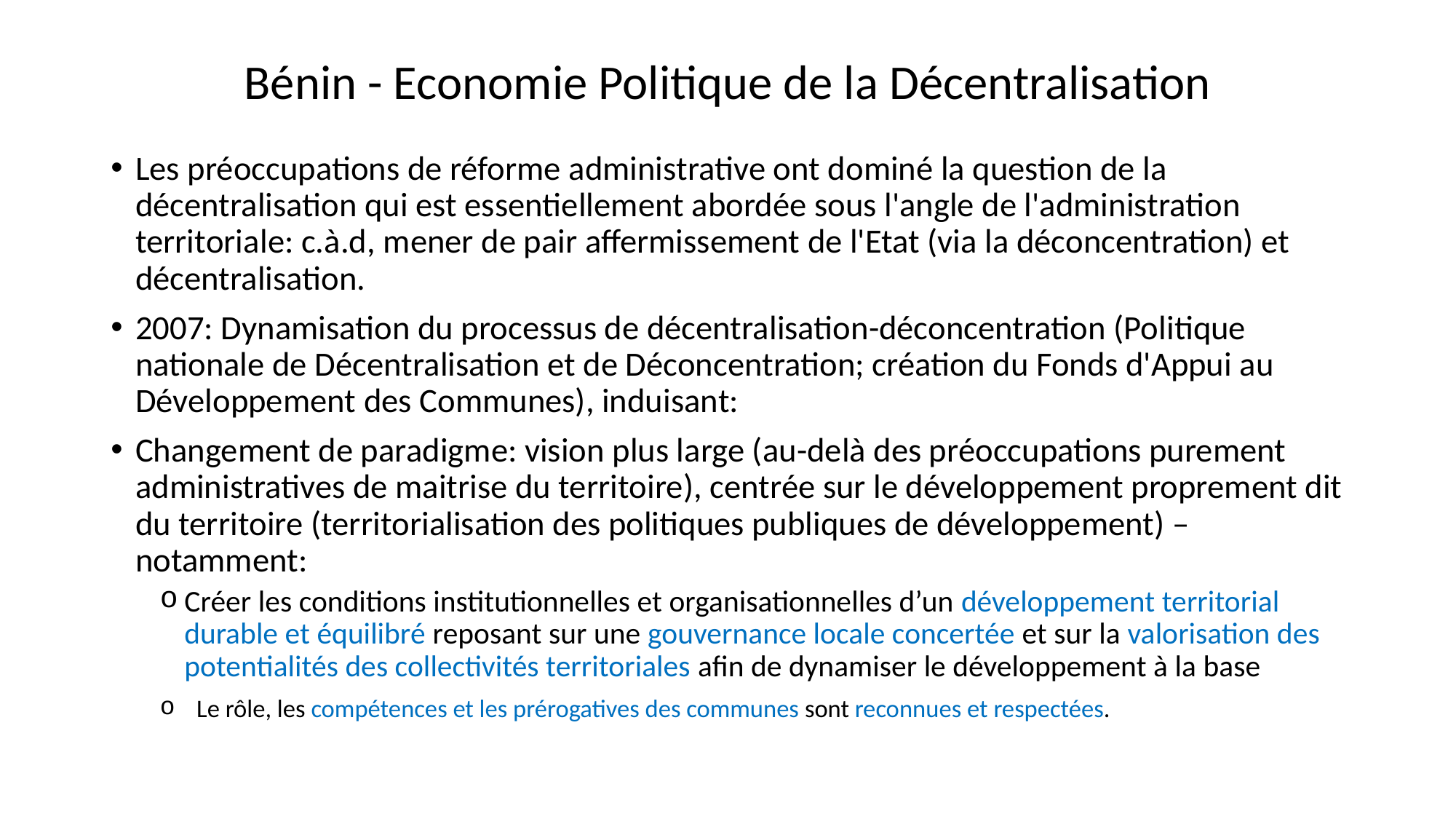

# Bénin - Economie Politique de la Décentralisation
Les préoccupations de réforme administrative ont dominé la question de la décentralisation qui est essentiellement abordée sous l'angle de l'administration territoriale: c.à.d, mener de pair affermissement de l'Etat (via la déconcentration) et décentralisation.
2007: Dynamisation du processus de décentralisation-déconcentration (Politique nationale de Décentralisation et de Déconcentration; création du Fonds d'Appui au Développement des Communes), induisant:
Changement de paradigme: vision plus large (au-delà des préoccupations purement administratives de maitrise du territoire), centrée sur le développement proprement dit du territoire (territorialisation des politiques publiques de développement) – notamment:
Créer les conditions institutionnelles et organisationnelles d’un développement territorial durable et équilibré reposant sur une gouvernance locale concertée et sur la valorisation des potentialités des collectivités territoriales afin de dynamiser le développement à la base
Le rôle, les compétences et les prérogatives des communes sont reconnues et respectées.